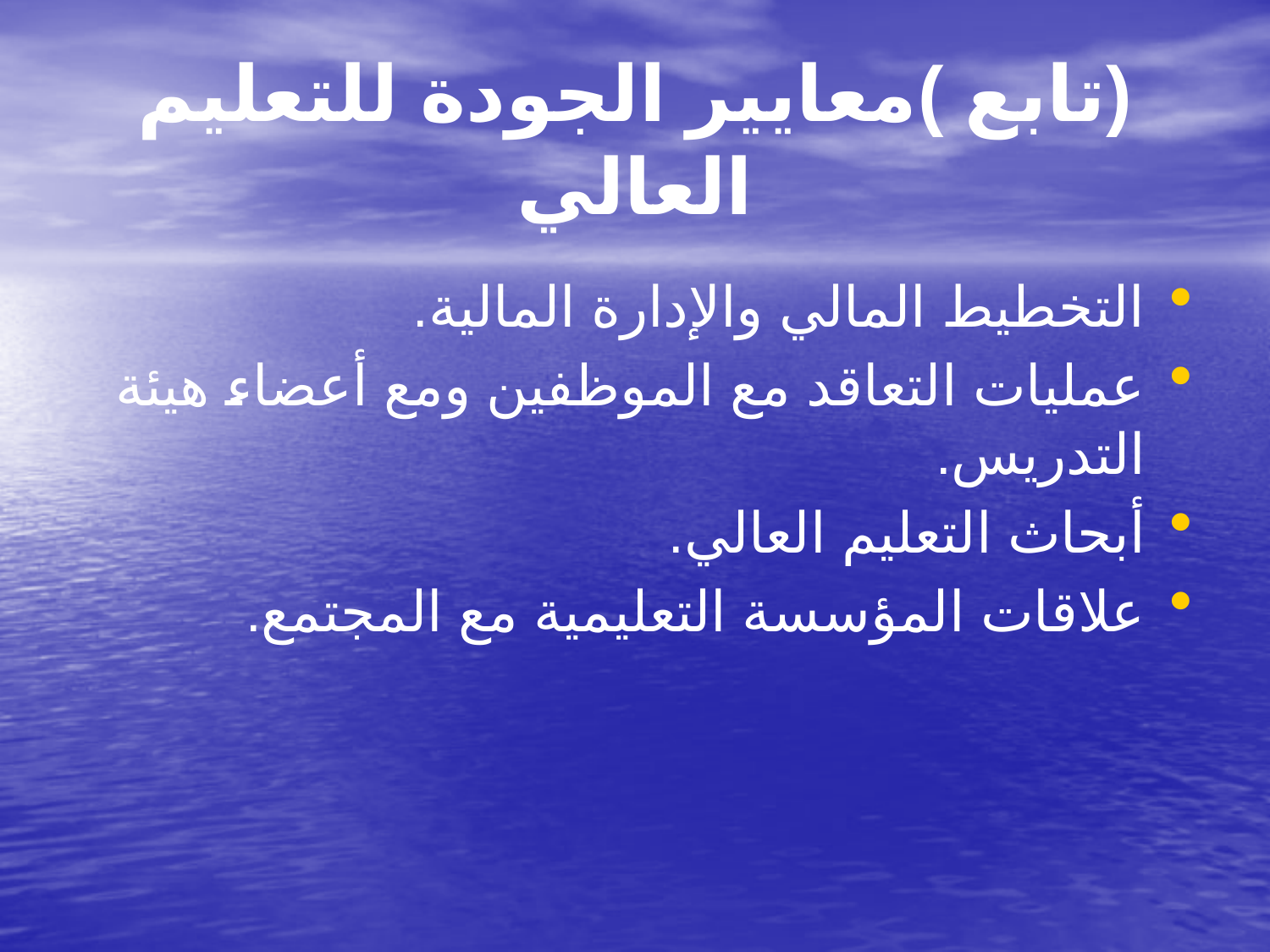

# (تابع )معايير الجودة للتعليم العالي
التخطيط المالي والإدارة المالية.
عمليات التعاقد مع الموظفين ومع أعضاء هيئة التدريس.
أبحاث التعليم العالي.
علاقات المؤسسة التعليمية مع المجتمع.